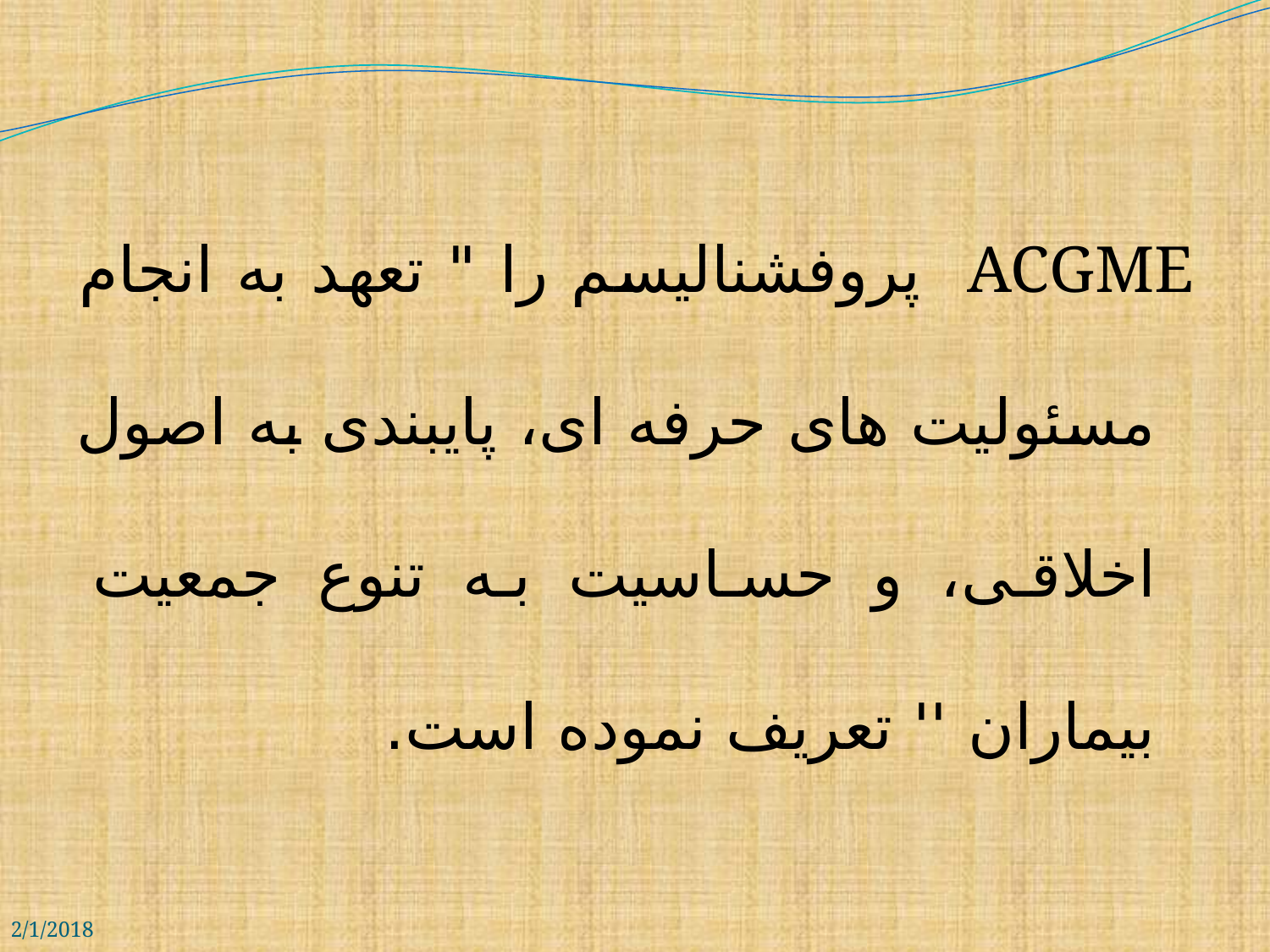

ACGME  پروفشنالیسم را " تعهد به انجام مسئولیت های حرفه ای، پایبندی به اصول اخلاقی، و حساسیت به تنوع جمعیت بیماران '' تعریف نموده است.

2/1/2018
10